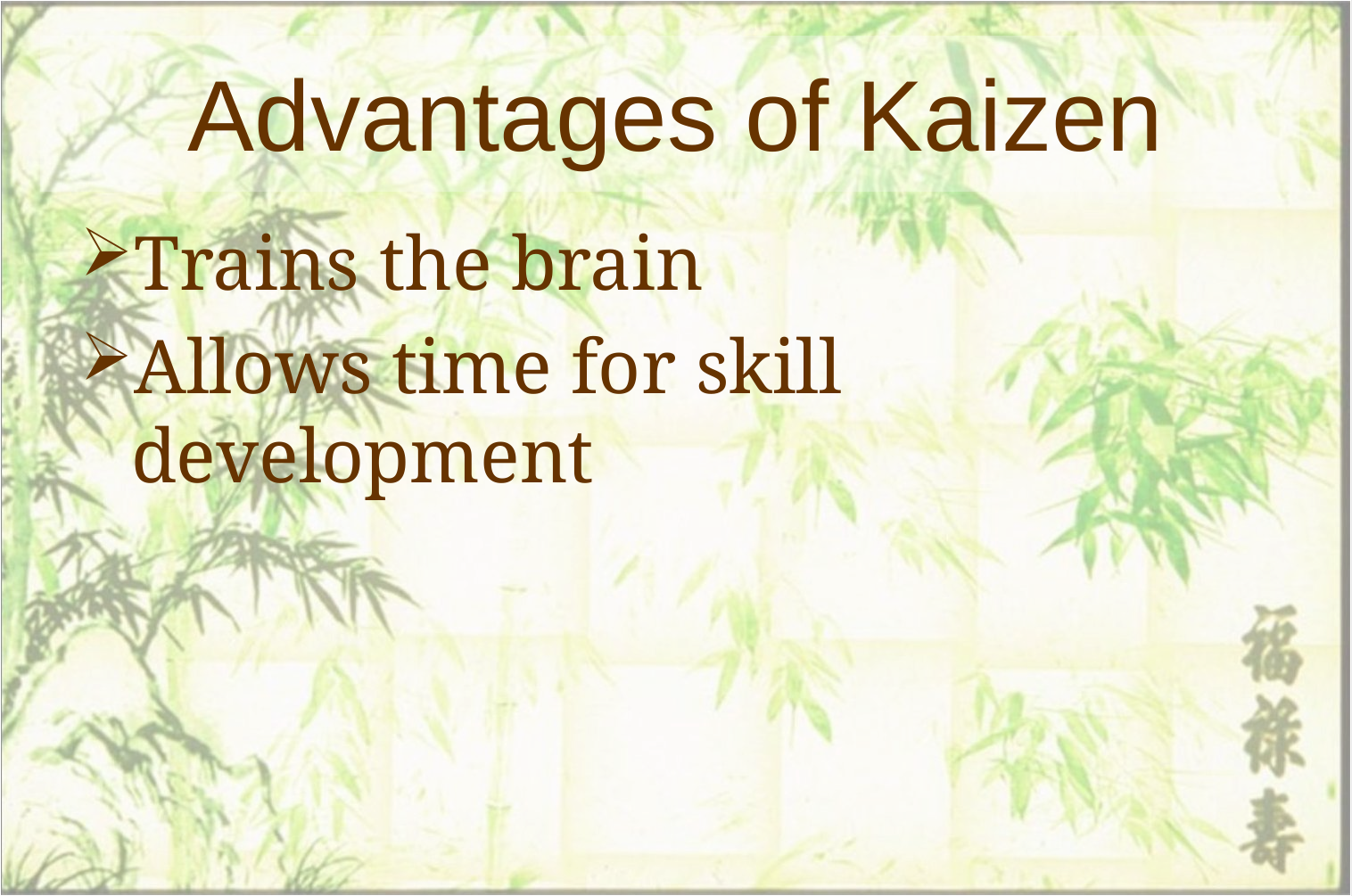

# Advantages of Kaizen
Trains the brain
Allows time for skill development